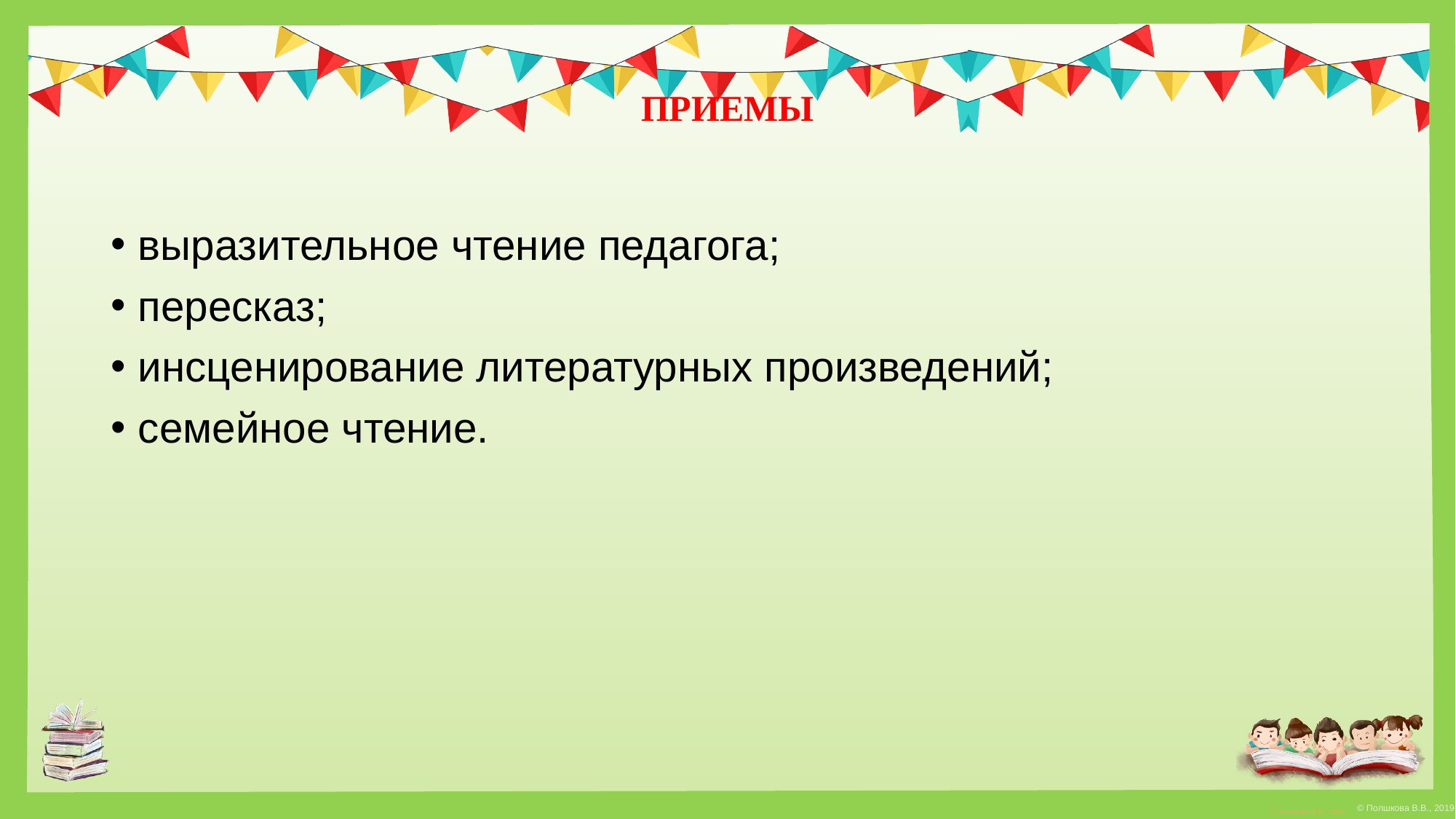

# ПРИЕМЫ
выразительное чтение педагога;
пересказ;
инсценирование литературных произведений;
семейное чтение.